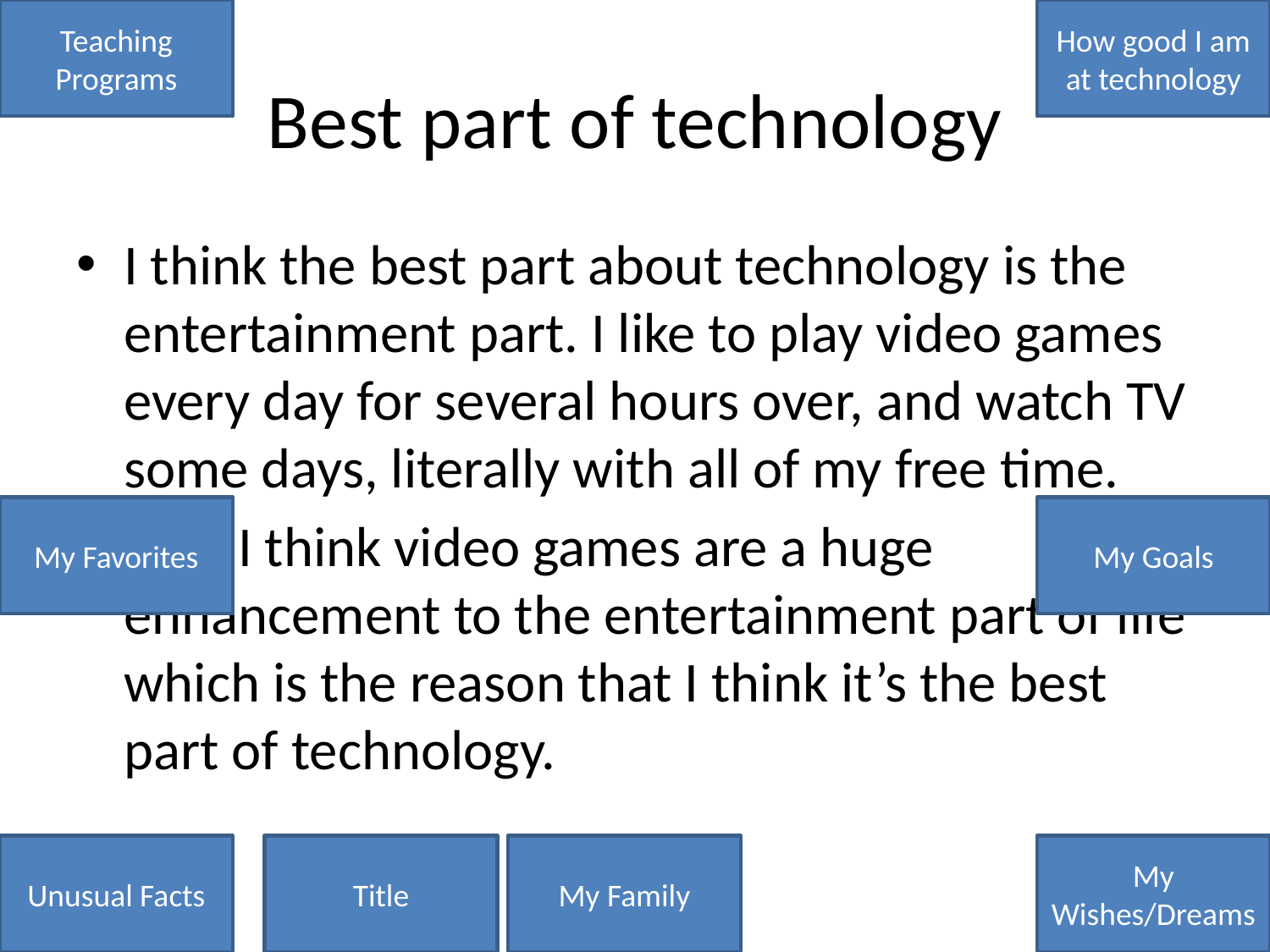

Teaching Programs
How good I am at technology
# Best part of technology
I think the best part about technology is the entertainment part. I like to play video games every day for several hours over, and watch TV some days, literally with all of my free time.
         I think video games are a huge enhancement to the entertainment part of life which is the reason that I think it’s the best part of technology.
My Favorites
My Goals
Unusual Facts
Title
My Family
My Wishes/Dreams